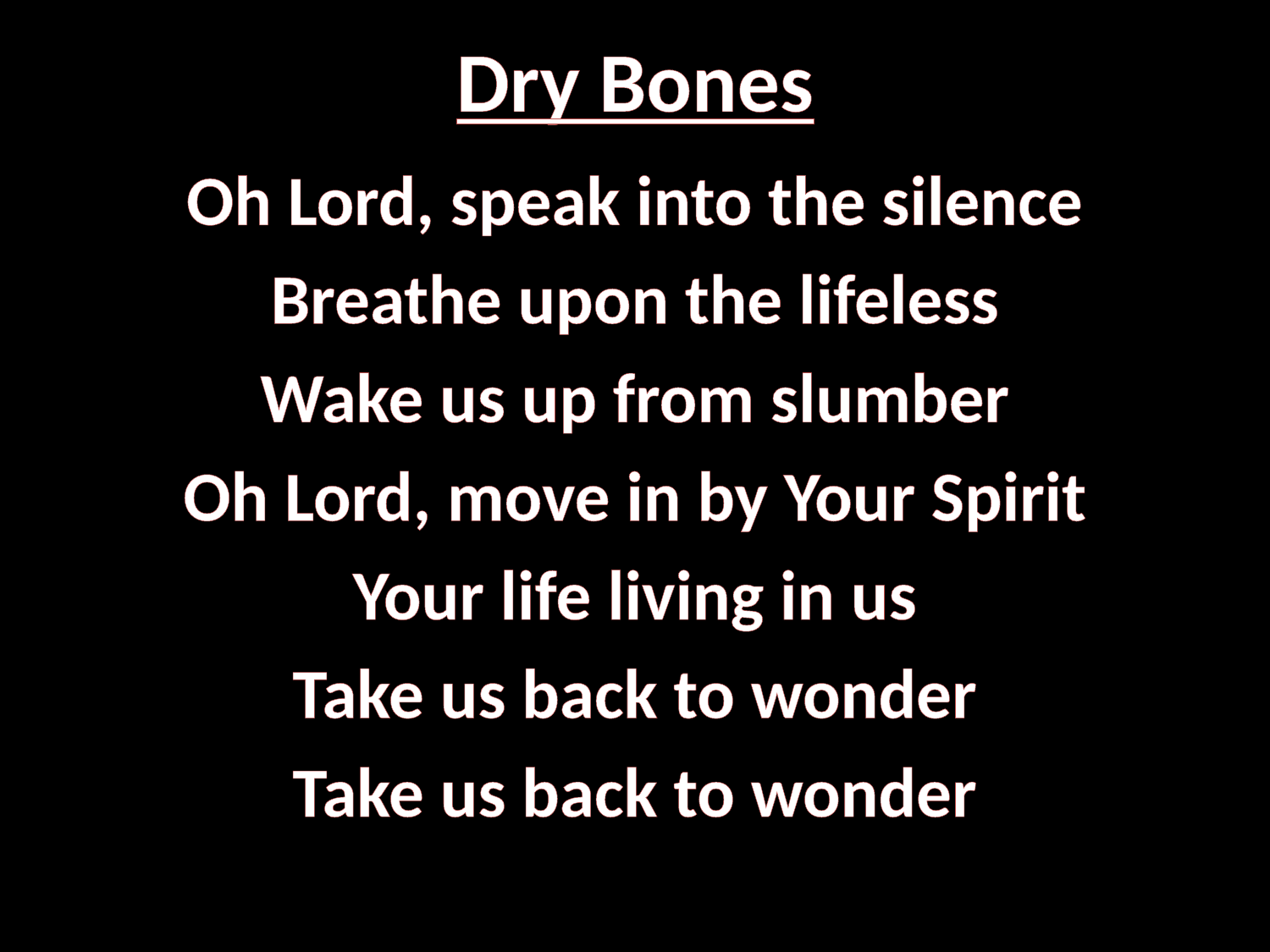

# Dry Bones
Oh Lord, speak into the silence
Breathe upon the lifeless
Wake us up from slumber
Oh Lord, move in by Your Spirit
Your life living in us
Take us back to wonder
Take us back to wonder